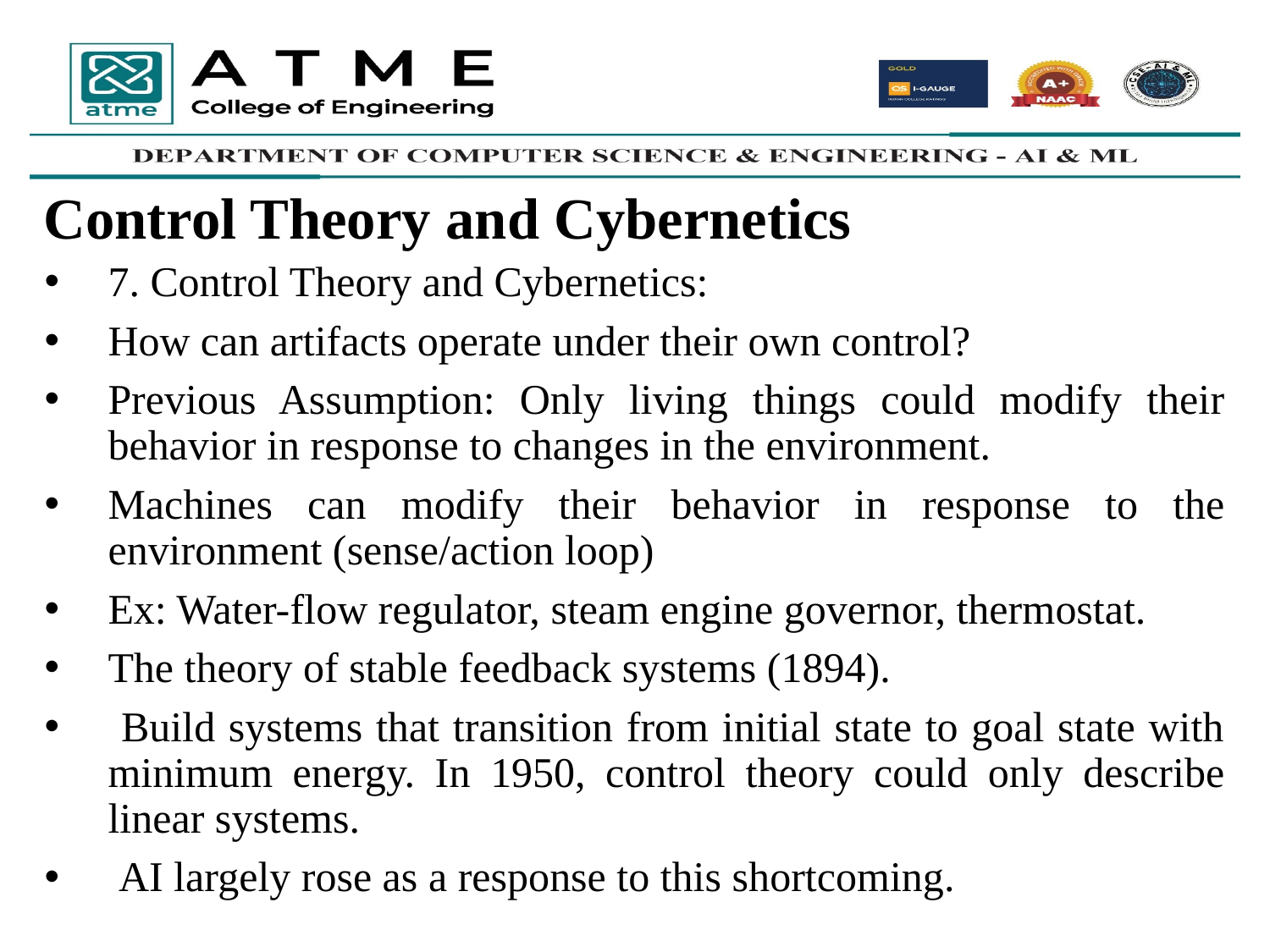

# Control Theory and Cybernetics
7. Control Theory and Cybernetics:
How can artifacts operate under their own control?
Previous Assumption: Only living things could modify their behavior in response to changes in the environment.
Machines can modify their behavior in response to the environment (sense/action loop)
Ex: Water-flow regulator, steam engine governor, thermostat.
The theory of stable feedback systems (1894).
 Build systems that transition from initial state to goal state with minimum energy. In 1950, control theory could only describe linear systems.
 AI largely rose as a response to this shortcoming.